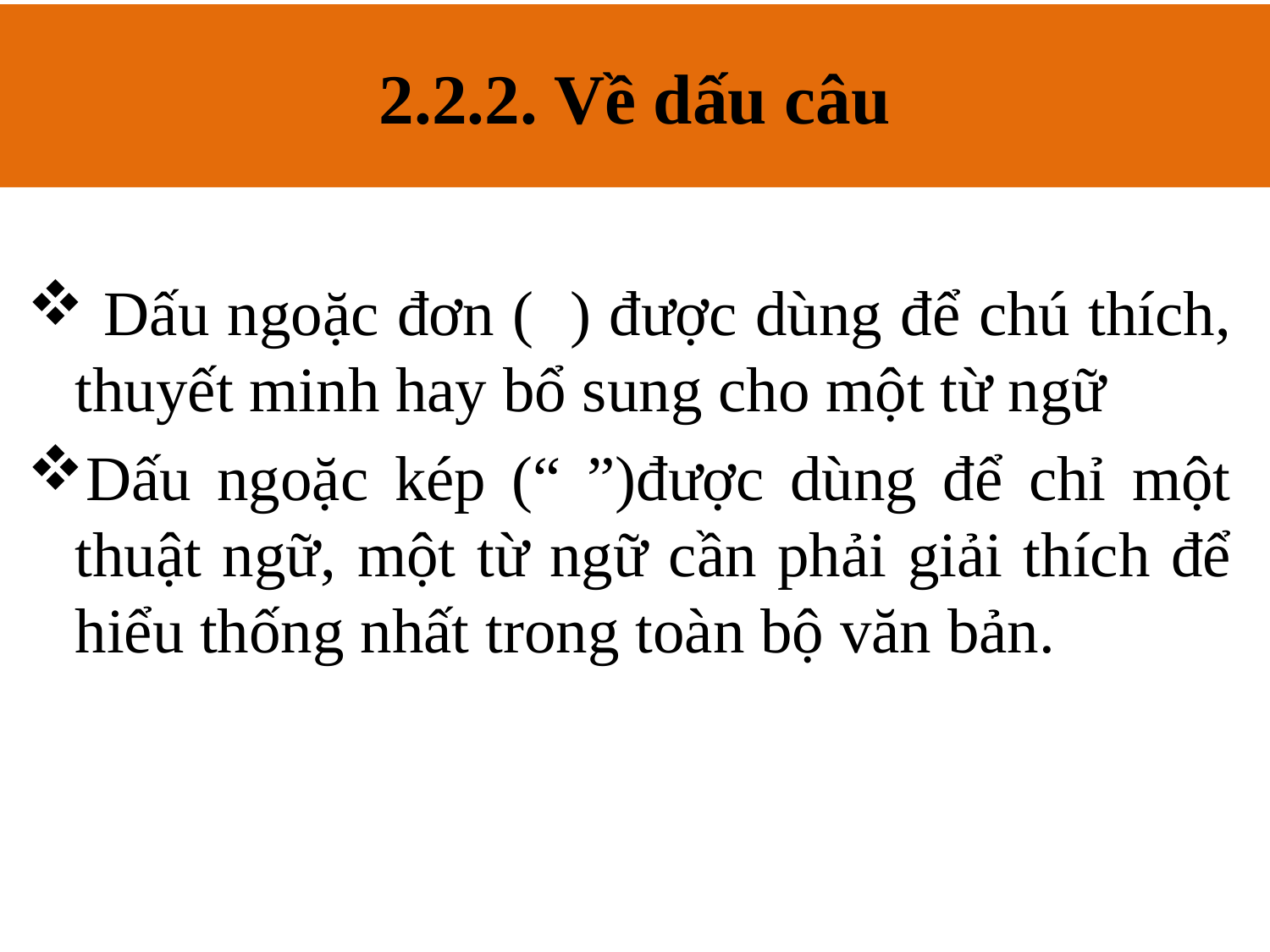

2.2.2. Về dấu câu
# 2.2.2. Về dấu câu
 Dấu ngoặc đơn (  ) được dùng để chú thích, thuyết minh hay bổ sung cho một từ ngữ
Dấu ngoặc kép (“ ”)được dùng để chỉ một thuật ngữ, một từ ngữ cần phải giải thích để hiểu thống nhất trong toàn bộ văn bản.